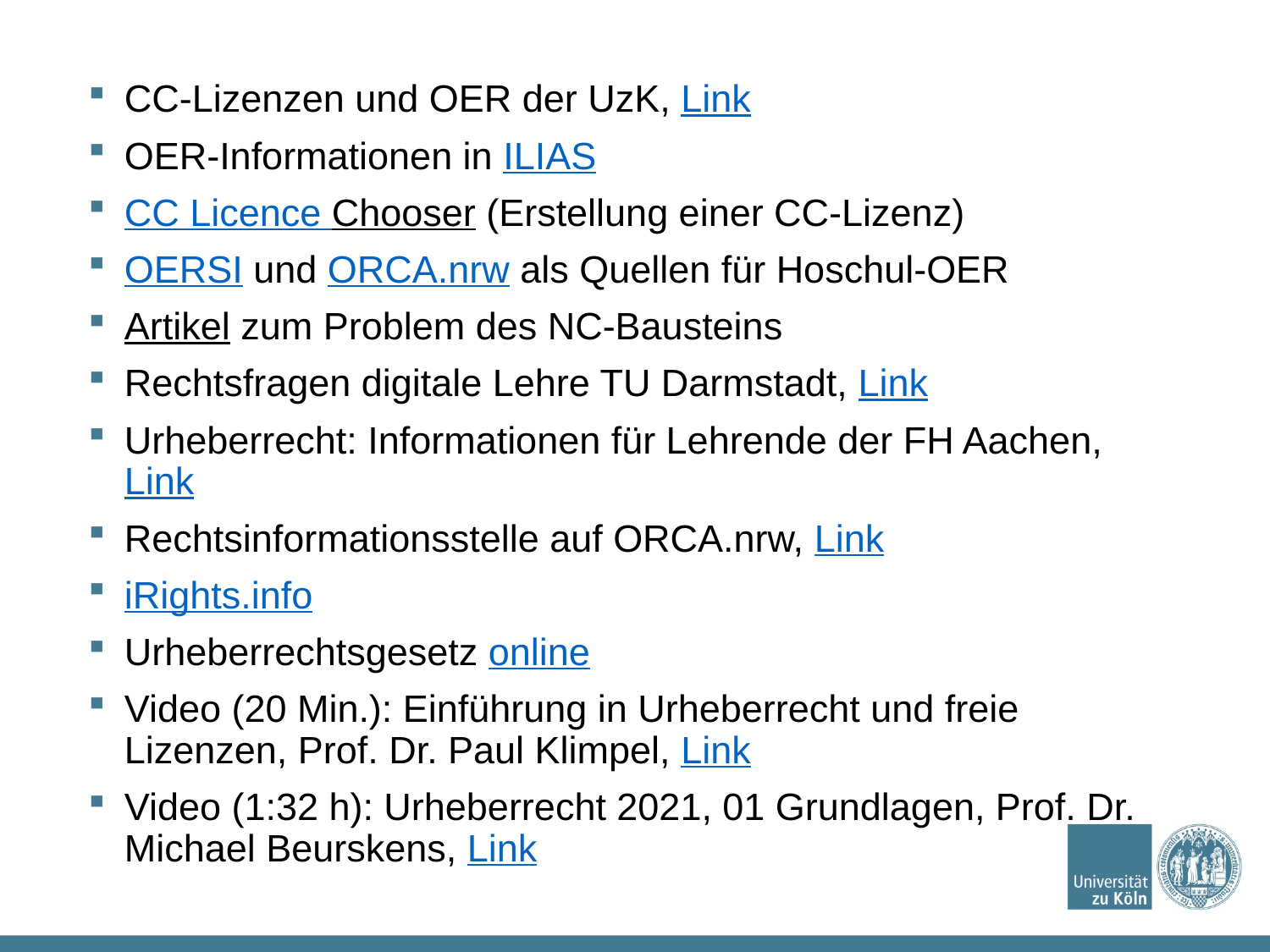

Links
CC-Lizenzen und OER der UzK, Link
OER-Informationen in ILIAS
CC Licence Chooser (Erstellung einer CC-Lizenz)
OERSI und ORCA.nrw als Quellen für Hoschul-OER
Artikel zum Problem des NC-Bausteins
Rechtsfragen digitale Lehre TU Darmstadt, Link
Urheberrecht: Informationen für Lehrende der FH Aachen, Link
Rechtsinformationsstelle auf ORCA.nrw, Link
iRights.info
Urheberrechtsgesetz online
Video (20 Min.): Einführung in Urheberrecht und freie Lizenzen, Prof. Dr. Paul Klimpel, Link
Video (1:32 h): Urheberrecht 2021, 01 Grundlagen, Prof. Dr. Michael Beurskens, Link